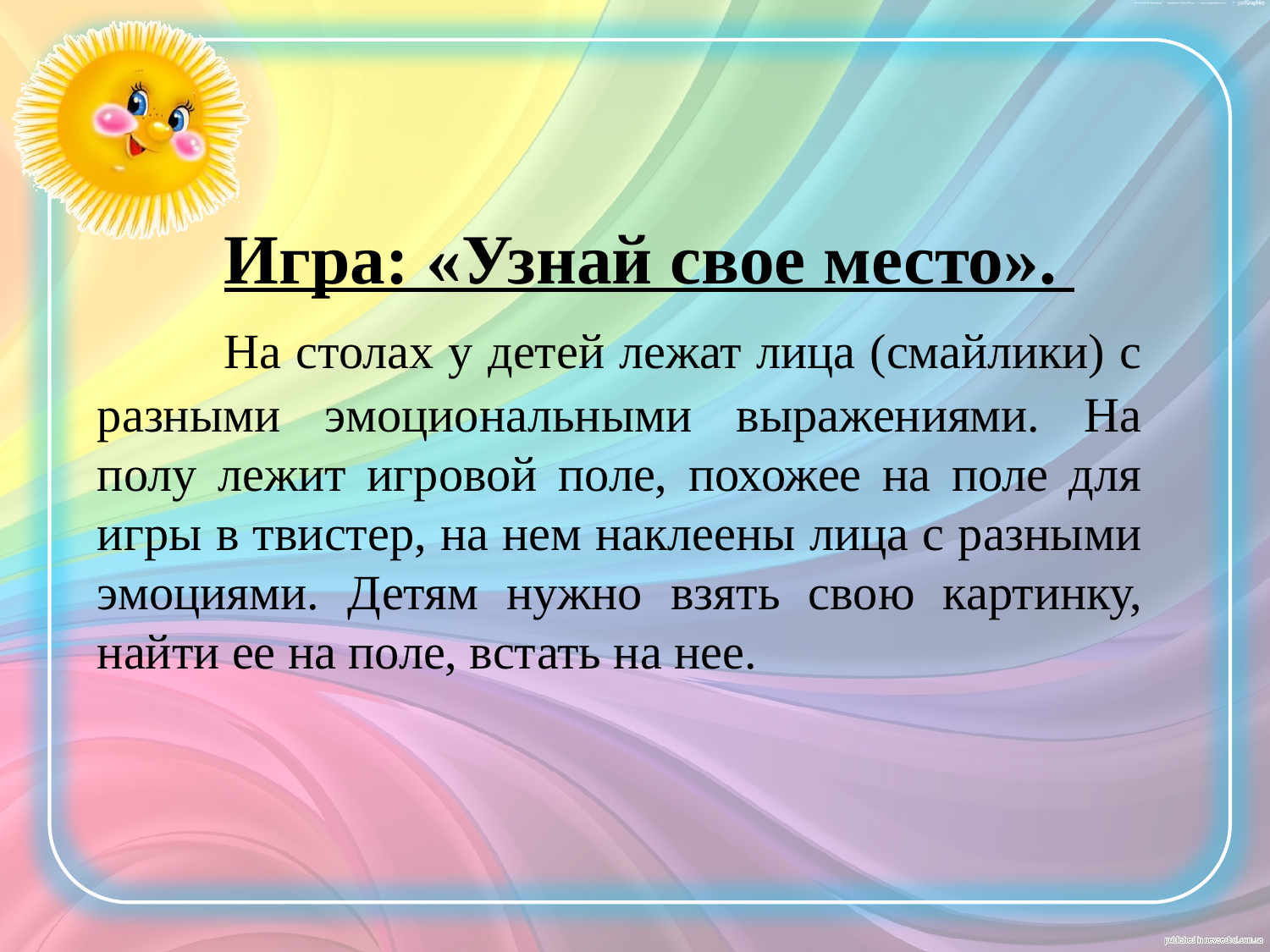

Игра: «Узнай свое место».
	На столах у детей лежат лица (смайлики) с разными эмоциональными выражениями. На полу лежит игровой поле, похожее на поле для игры в твистер, на нем наклеены лица с разными эмоциями. Детям нужно взять свою картинку, найти ее на поле, встать на нее.